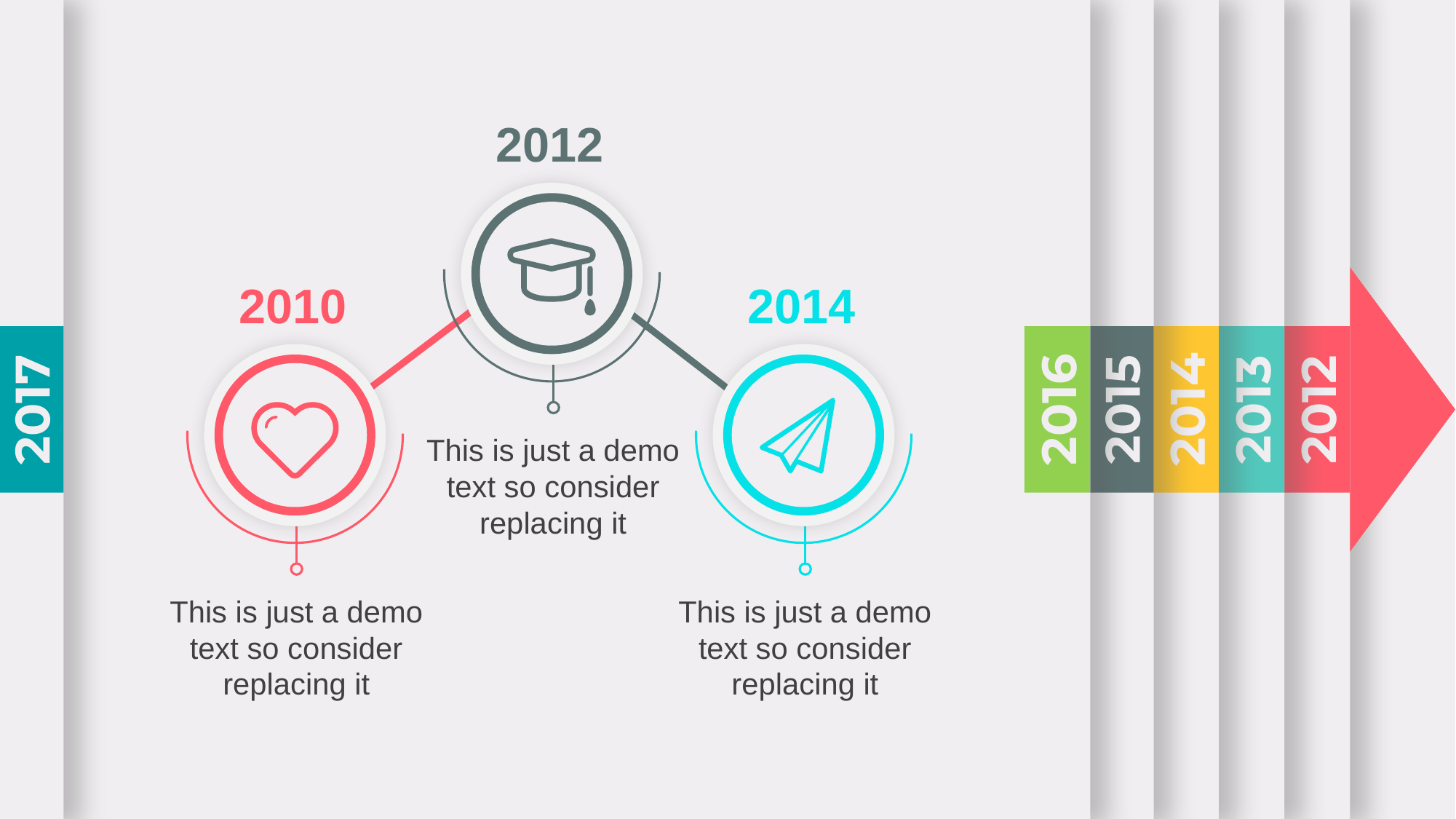

2017

2016

2015

2014

2013

2012
2012

2010
2014

This is just a demo text so consider replacing it

This is just a demo text so consider replacing it
This is just a demo text so consider replacing it